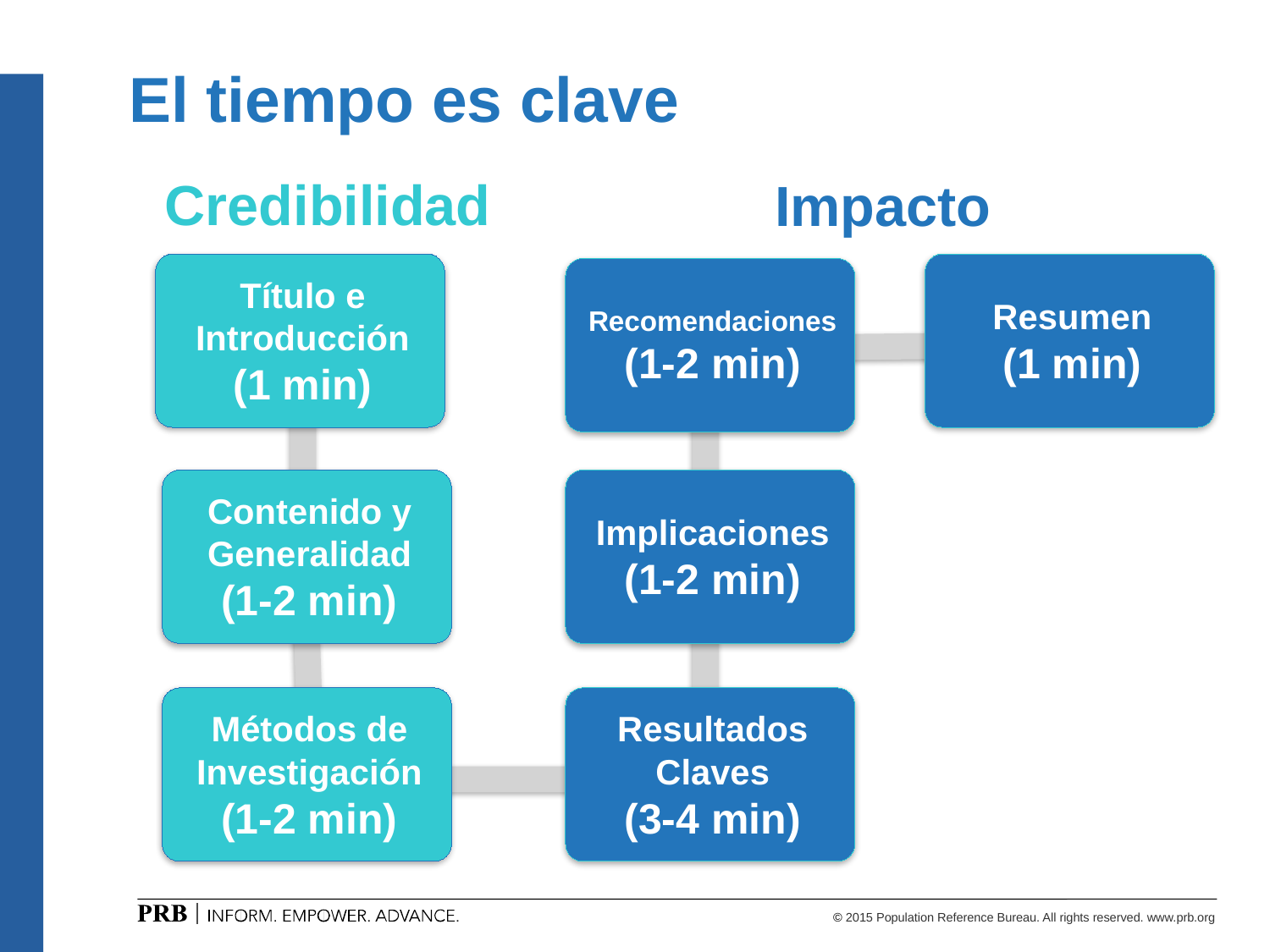

# El tiempo es clave
Credibilidad
Impacto
Título e Introducción
(1 min)
Contenido y Generalidad
(1-2 min)
Métodos de Investigación (1-2 min)
Resultados Claves
(3-4 min)
Implicaciones
(1-2 min)
Recomendaciones(1-2 min)
Resumen
(1 min)